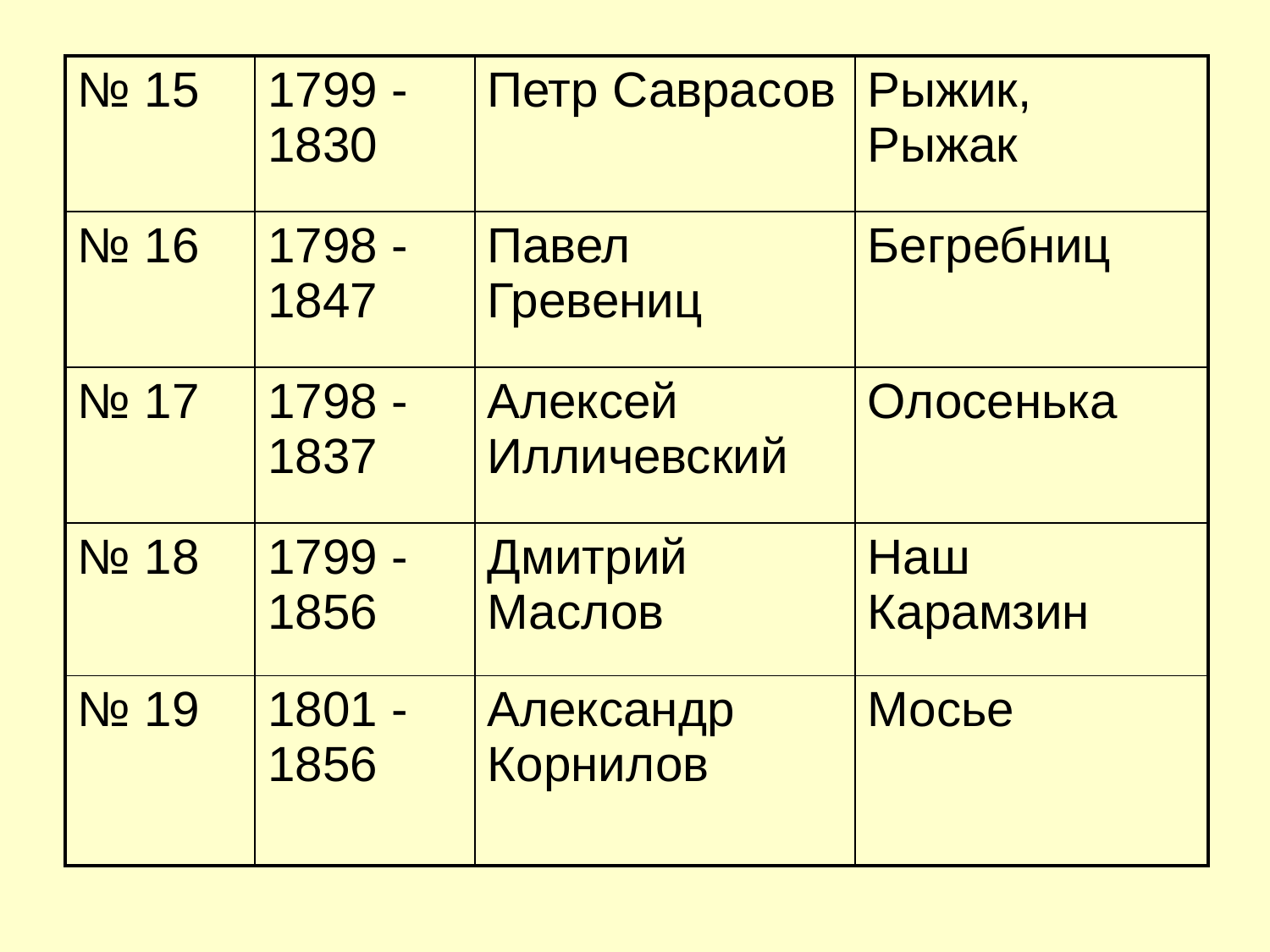

| № 15 | 1799 - 1830 | Петр Саврасов | Рыжик, Рыжак |
| --- | --- | --- | --- |
| № 16 | 1798 - 1847 | Павел Гревениц | Бегребниц |
| № 17 | 1798 - 1837 | Алексей Илличевский | Олосенька |
| № 18 | 1799 - 1856 | Дмитрий Маслов | Наш Карамзин |
| № 19 | 1801 - 1856 | Александр Корнилов | Мосье |